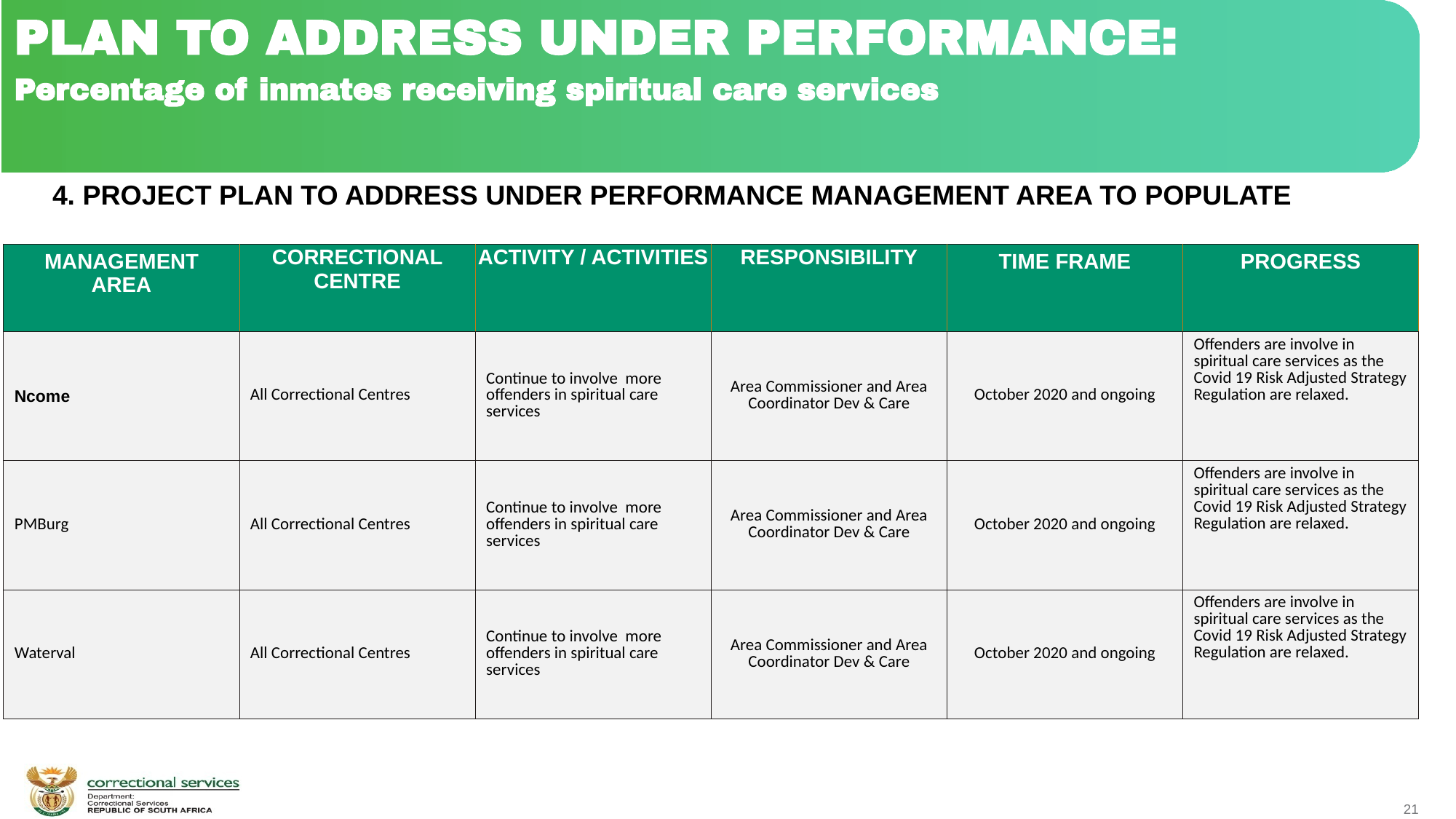

PLAN TO ADDRESS UNDER PERFORMANCE:
Percentage of inmates receiving spiritual care services
     4. PROJECT PLAN TO ADDRESS UNDER PERFORMANCE MANAGEMENT AREA TO POPULATE
| MANAGEMENT AREA | CORRECTIONAL CENTRE | ACTIVITY / ACTIVITIES | RESPONSIBILITY | TIME FRAME | PROGRESS |
| --- | --- | --- | --- | --- | --- |
| Ncome | All Correctional Centres | Continue to involve more offenders in spiritual care services | Area Commissioner and Area Coordinator Dev & Care | October 2020 and ongoing | Offenders are involve in spiritual care services as the Covid 19 Risk Adjusted Strategy Regulation are relaxed. |
| PMBurg | All Correctional Centres | Continue to involve more offenders in spiritual care services | Area Commissioner and Area Coordinator Dev & Care | October 2020 and ongoing | Offenders are involve in spiritual care services as the Covid 19 Risk Adjusted Strategy Regulation are relaxed. |
| Waterval | All Correctional Centres | Continue to involve more offenders in spiritual care services | Area Commissioner and Area Coordinator Dev & Care | October 2020 and ongoing | Offenders are involve in spiritual care services as the Covid 19 Risk Adjusted Strategy Regulation are relaxed. |